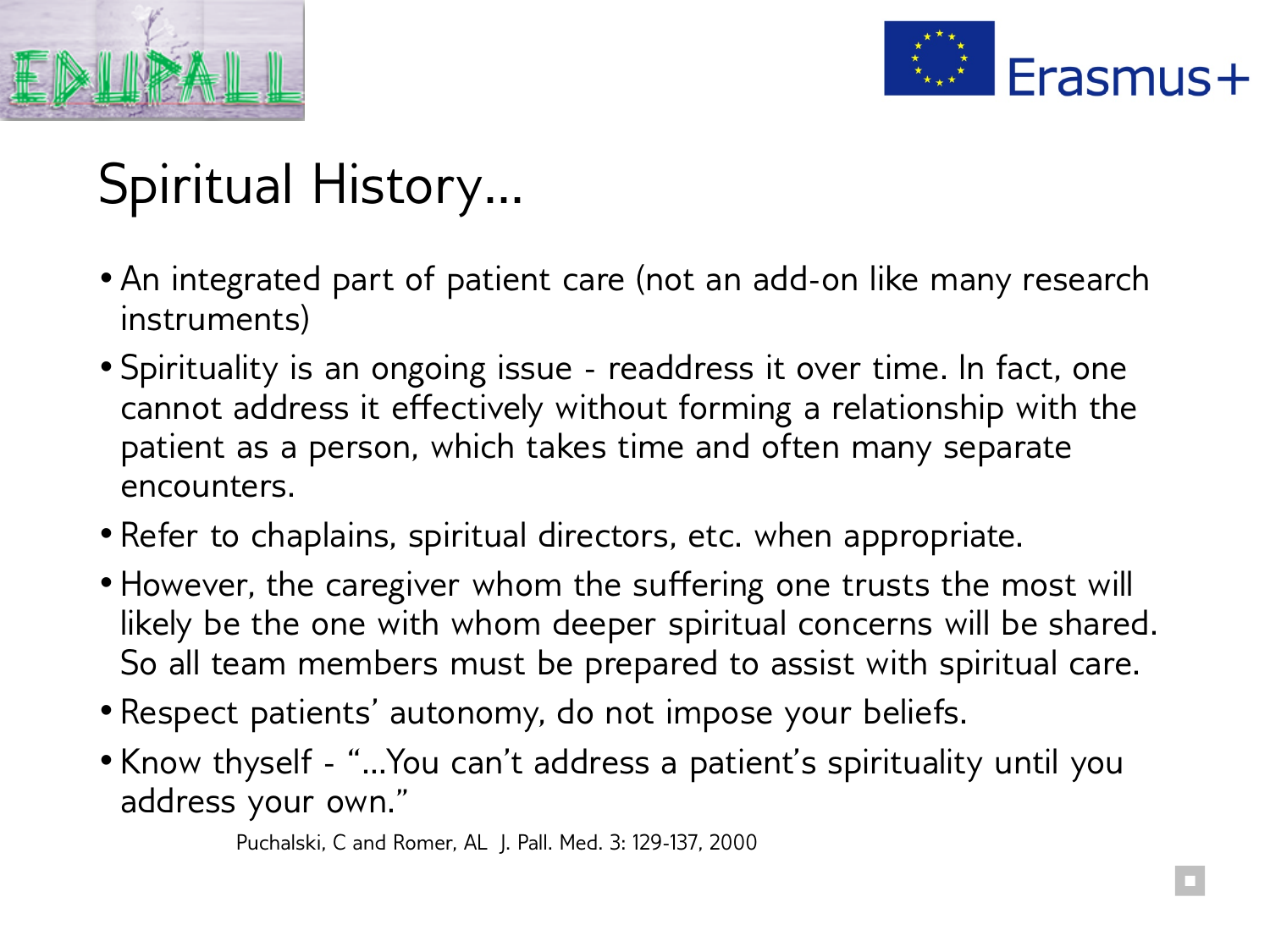

# Spiritual History…
An integrated part of patient care (not an add-on like many research instruments)
Spirituality is an ongoing issue - readdress it over time. In fact, one cannot address it effectively without forming a relationship with the patient as a person, which takes time and often many separate encounters.
Refer to chaplains, spiritual directors, etc. when appropriate.
However, the caregiver whom the suffering one trusts the most will likely be the one with whom deeper spiritual concerns will be shared. So all team members must be prepared to assist with spiritual care.
Respect patients’ autonomy, do not impose your beliefs.
Know thyself - “…You can’t address a patient’s spirituality until you address your own.”
                       Puchalski, C and Romer, AL  J. Pall. Med. 3: 129-137, 2000